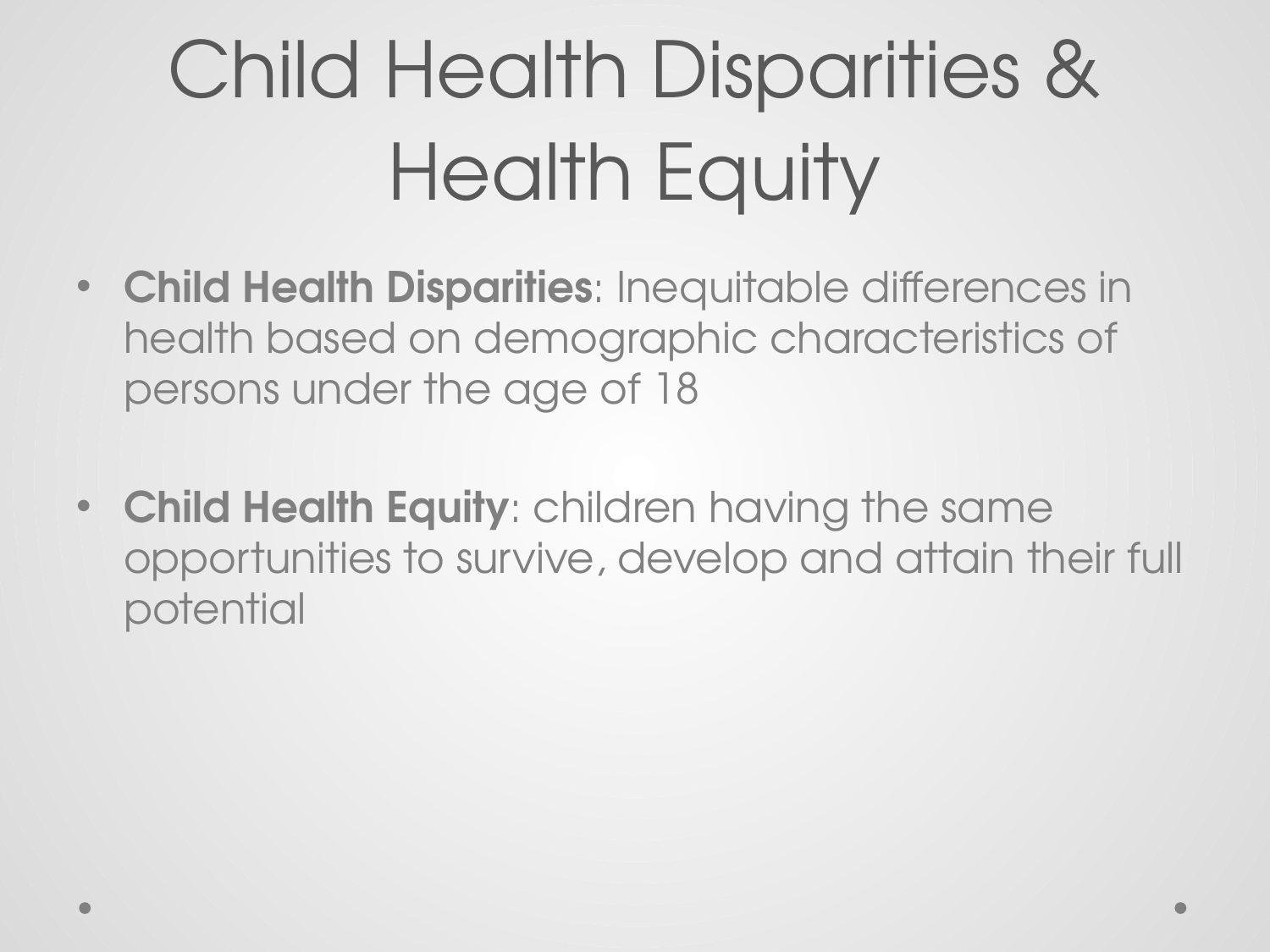

# Child Health Disparities & Health Equity
Child Health Disparities: Inequitable differences in health based on demographic characteristics of persons under the age of 18

Child Health Equity: children having the same opportunities to survive, develop and attain their full potential